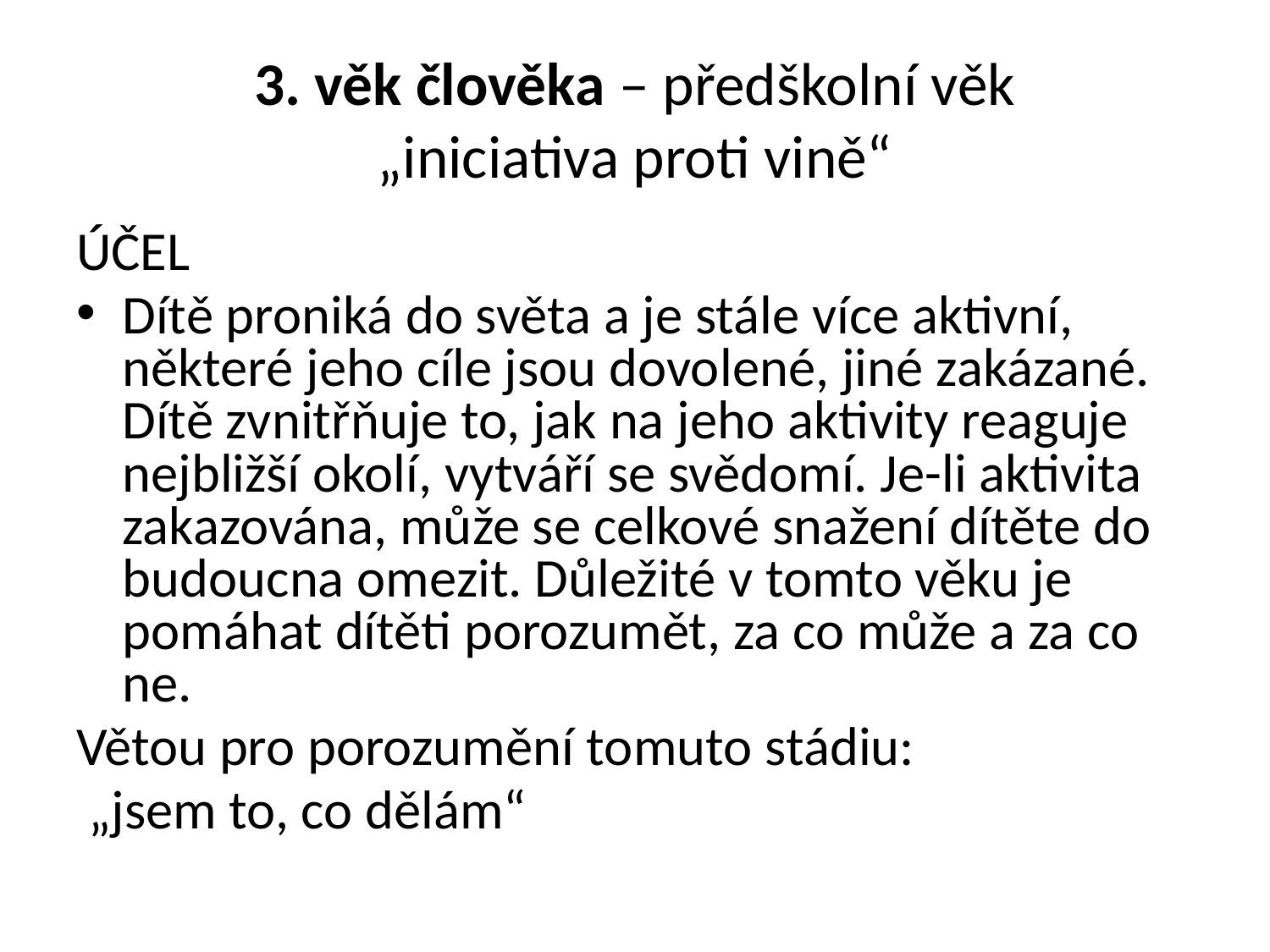

# 3. věk člověka – předškolní věk „iniciativa proti vině“
ÚČEL
Dítě proniká do světa a je stále více aktivní, některé jeho cíle jsou dovolené, jiné zakázané. Dítě zvnitřňuje to, jak na jeho aktivity reaguje nejbližší okolí, vytváří se svědomí. Je-li aktivita zakazována, může se celkové snažení dítěte do budoucna omezit. Důležité v tomto věku je pomáhat dítěti porozumět, za co může a za co ne.
Větou pro porozumění tomuto stádiu:
 „jsem to, co dělám“